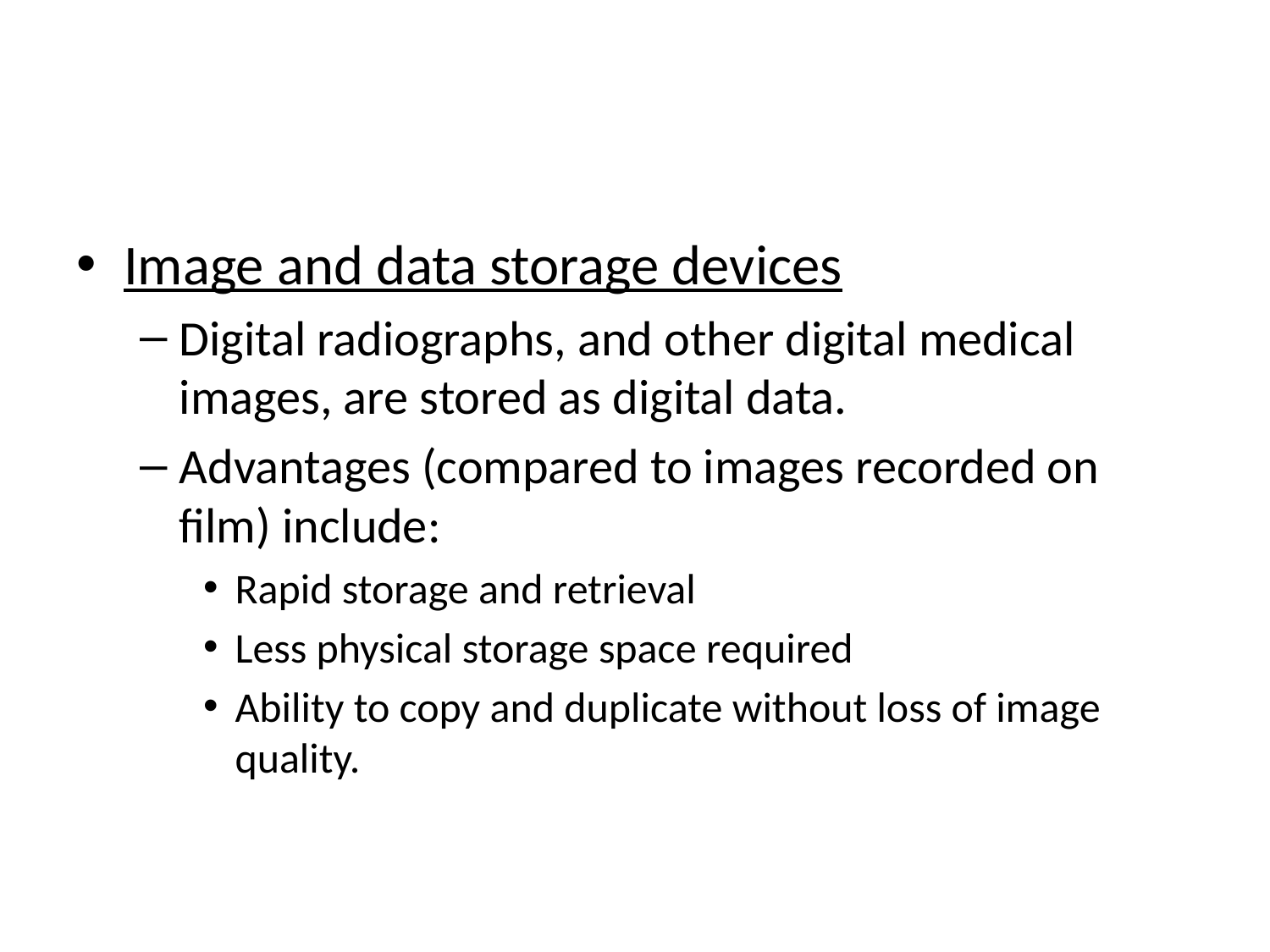

#
Image and data storage devices
Digital radiographs, and other digital medical images, are stored as digital data.
Advantages (compared to images recorded on film) include:
Rapid storage and retrieval
Less physical storage space required
Ability to copy and duplicate without loss of image quality.